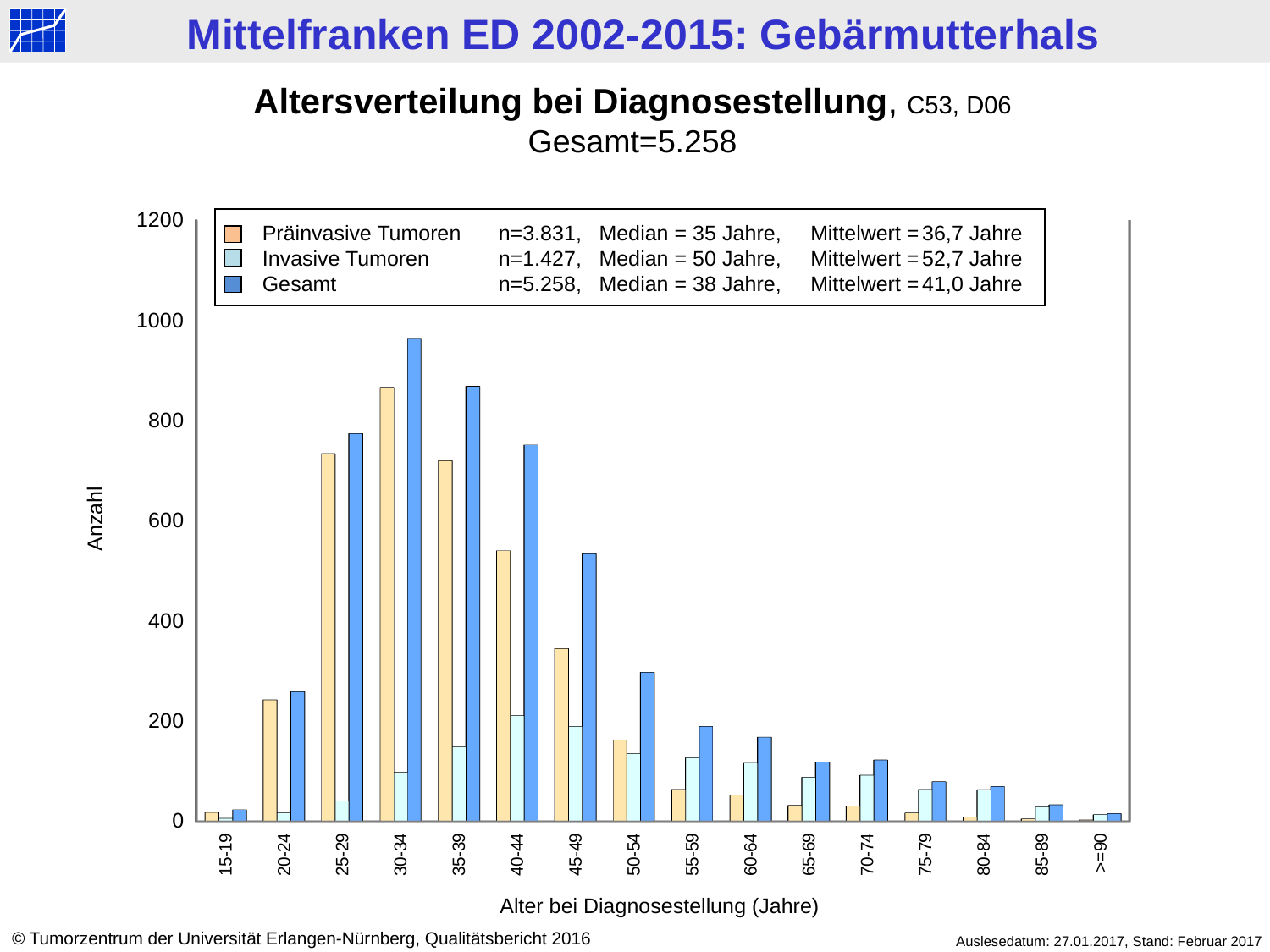

Altersverteilung bei Diagnosestellung, C53, D06
Gesamt=5.258

[unsupported chart]

Präinvasive Tumoren	n=	3.831,	Median = 35 Jahre,	Mittelwert =	36,7 Jahre
Invasive Tumoren 		n=	1.427,	Median = 50 Jahre,	Mittelwert =	52,7 Jahre
Gesamt		n=	5.258,	Median = 38 Jahre,	Mittelwert =	41,0 Jahre

Anzahl
Alter bei Diagnosestellung (Jahre)